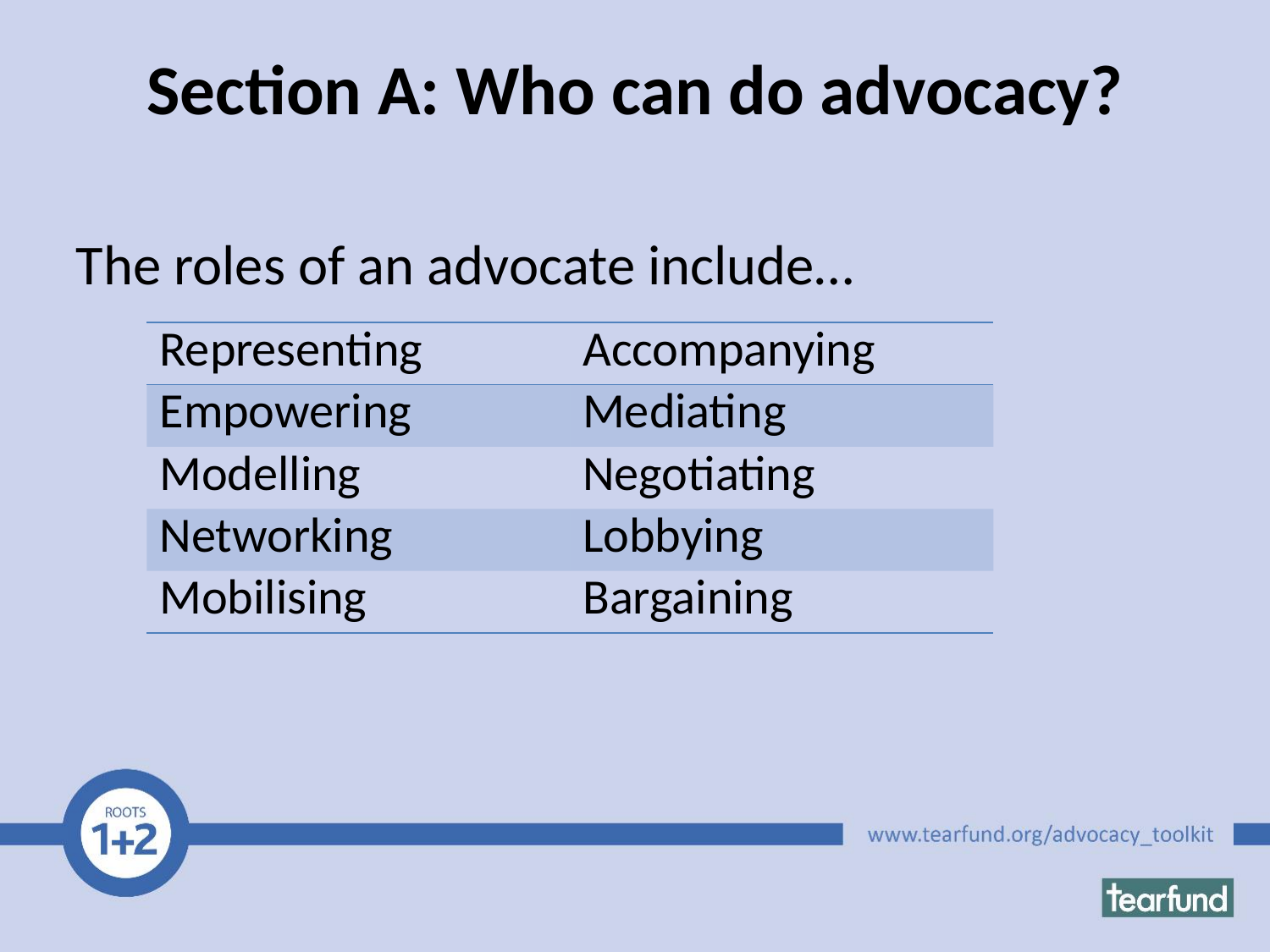

# Section A: Who can do advocacy?
The roles of an advocate include…

| Representing | Accompanying |
| --- | --- |
| Empowering | Mediating |
| Modelling | Negotiating |
| Networking | Lobbying |
| Mobilising | Bargaining |